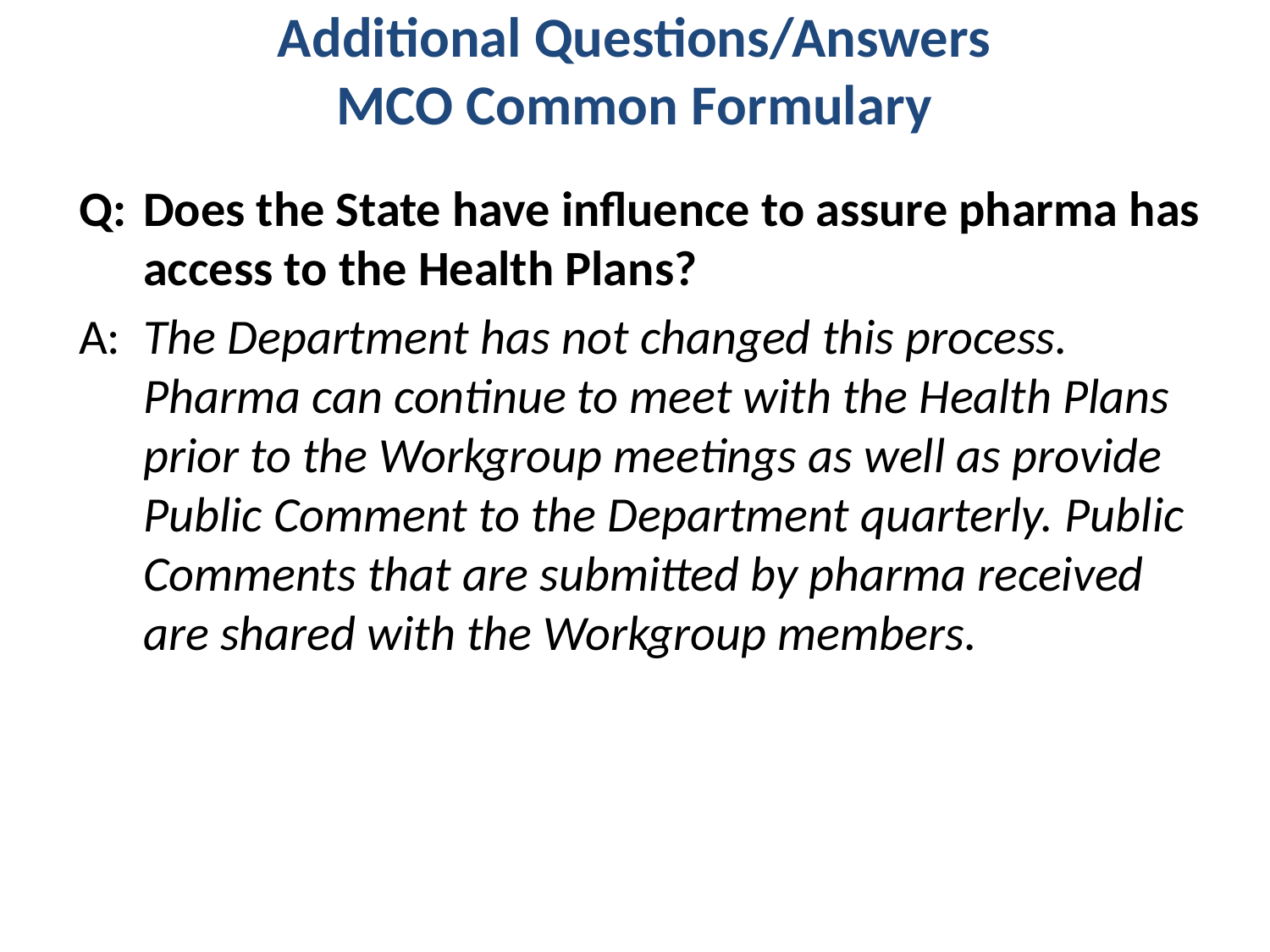

# Additional Questions/Answers MCO Common Formulary
Q:	Does the State have influence to assure pharma has access to the Health Plans?
A: 	The Department has not changed this process. Pharma can continue to meet with the Health Plans prior to the Workgroup meetings as well as provide Public Comment to the Department quarterly. Public Comments that are submitted by pharma received are shared with the Workgroup members.